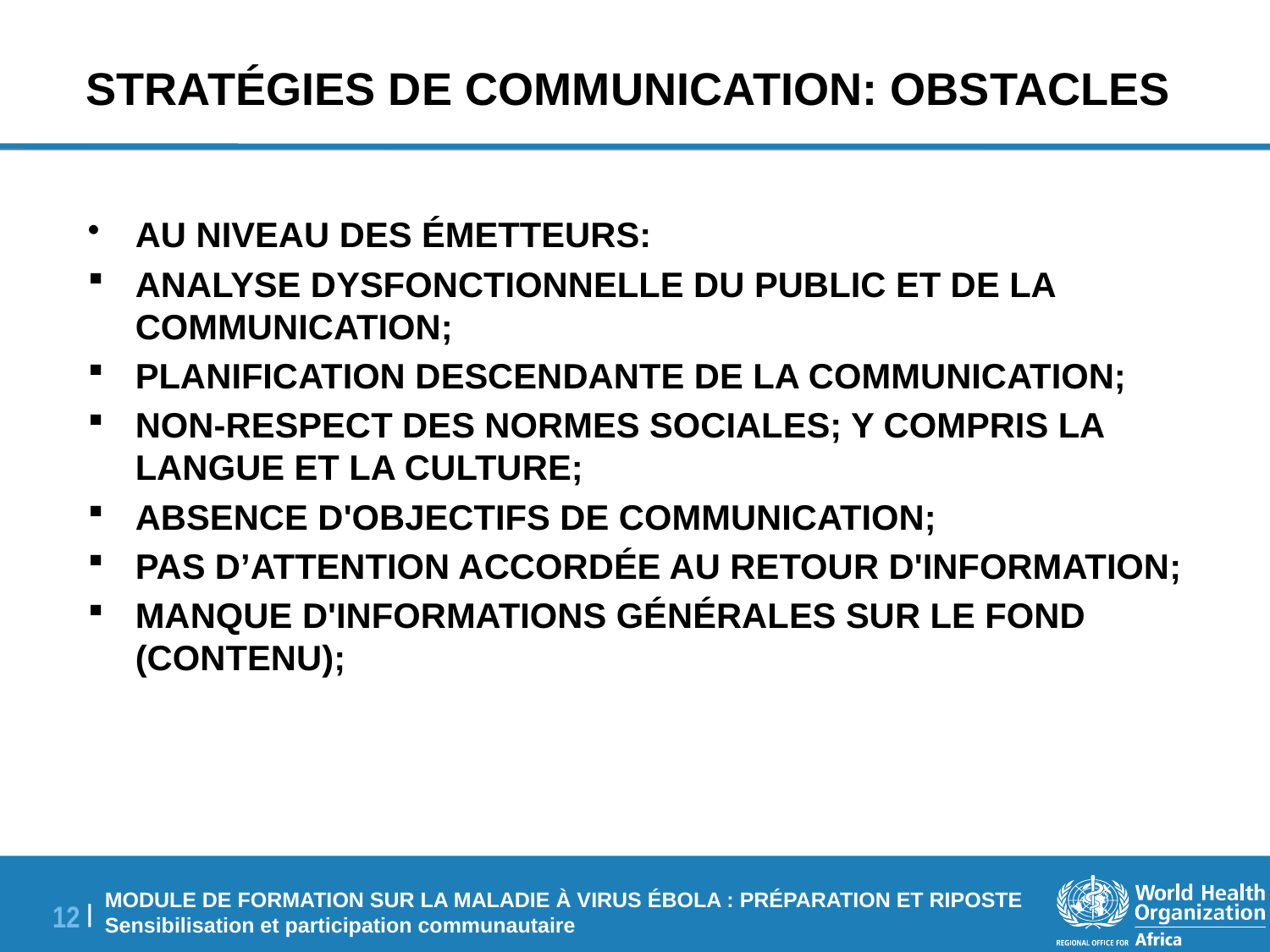

# STRATÉGIES DE COMMUNICATION: OBSTACLES
AU NIVEAU DES ÉMETTEURS:
ANALYSE DYSFONCTIONNELLE DU PUBLIC ET DE LA COMMUNICATION;
PLANIFICATION DESCENDANTE DE LA COMMUNICATION;
NON-RESPECT DES NORMES SOCIALES; Y COMPRIS LA LANGUE ET LA CULTURE;
ABSENCE D'OBJECTIFS DE COMMUNICATION;
PAS D’ATTENTION ACCORDÉE AU RETOUR D'INFORMATION;
MANQUE D'INFORMATIONS GÉNÉRALES SUR LE FOND (CONTENU);